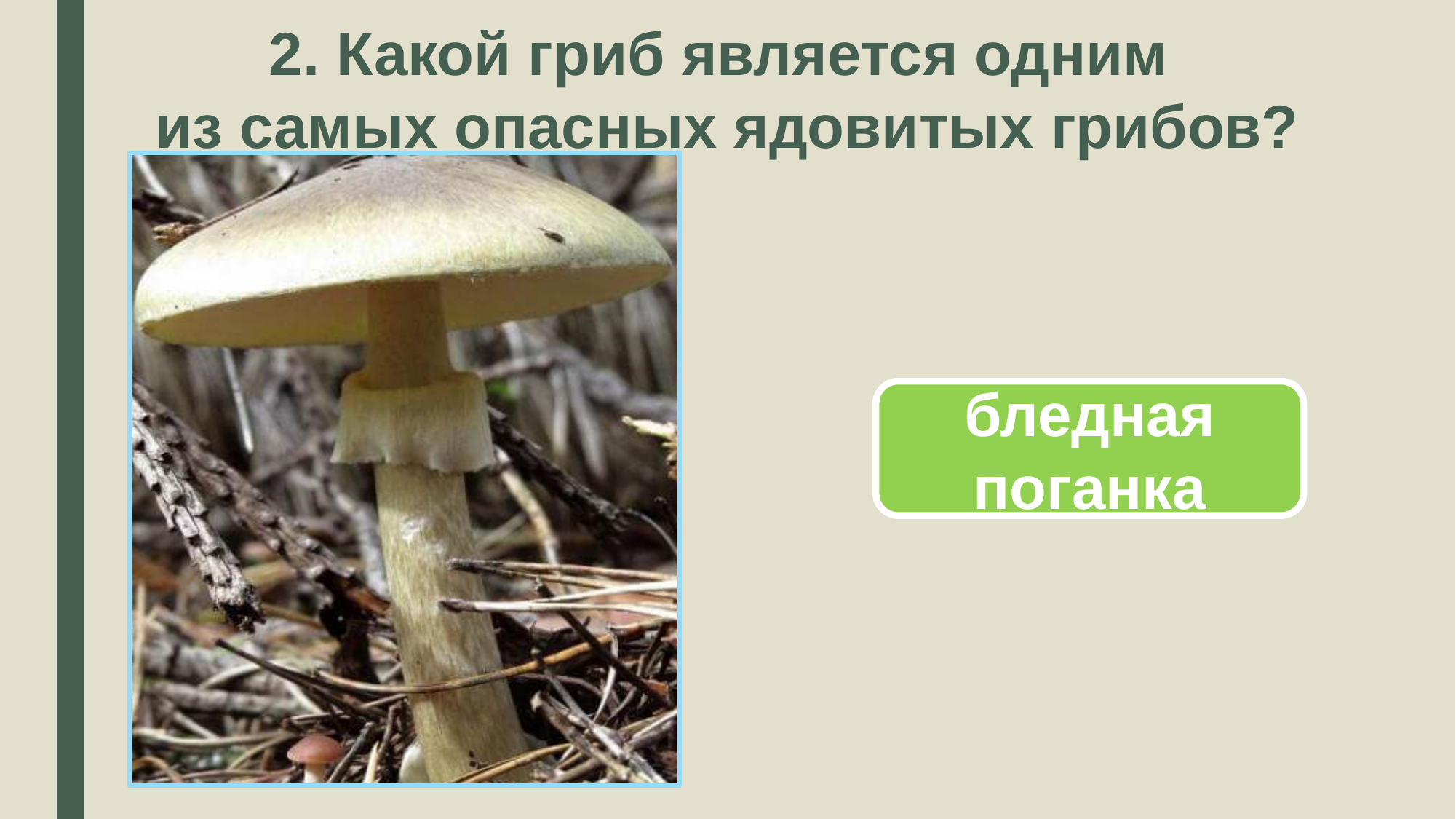

2. Какой гриб является одним
из самых опасных ядовитых грибов?

бледная поганка